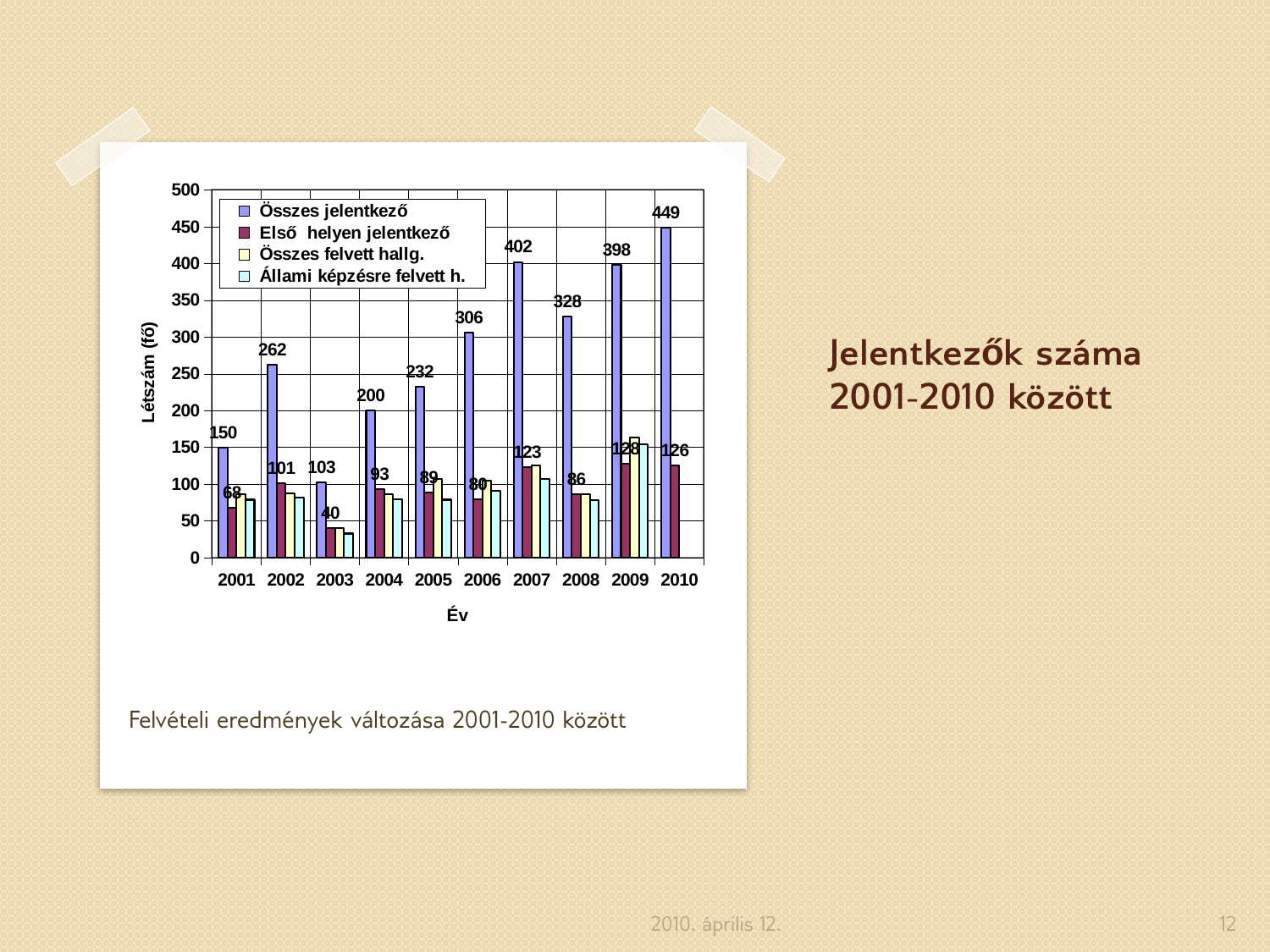

# Jelentkezők száma 2001-2010 között

### Chart

| Category |  Összes jelentkező  |  Első  helyen jelentkező |  Összes felvett hallg. |  Állami képzésre felvett h. |
|---|---|---|---|---|
| 2001 | 150.0 | 68.0 | 86.0 | 79.0 |
| 2002 | 262.0 | 101.0 | 88.0 | 82.0 |
| 2003 | 103.0 | 40.0 | 41.0 | 33.0 |
| 2004 | 200.0 | 93.0 | 86.0 | 80.0 |
| 2005 | 232.0 | 89.0 | 107.0 | 79.0 |
| 2006 | 306.0 | 80.0 | 105.0 | 91.0 |
| 2007 | 402.0 | 123.0 | 125.0 | 107.0 |
| 2008 | 328.0 | 86.0 | 86.0 | 78.0 |
| 2009 | 398.0 | 128.0 | 164.0 | 154.0 |
| 2010 | 449.0 | 126.0 | None | None |
Felvételi eredmények változása 2001-2010 között
2010. április 12.
12